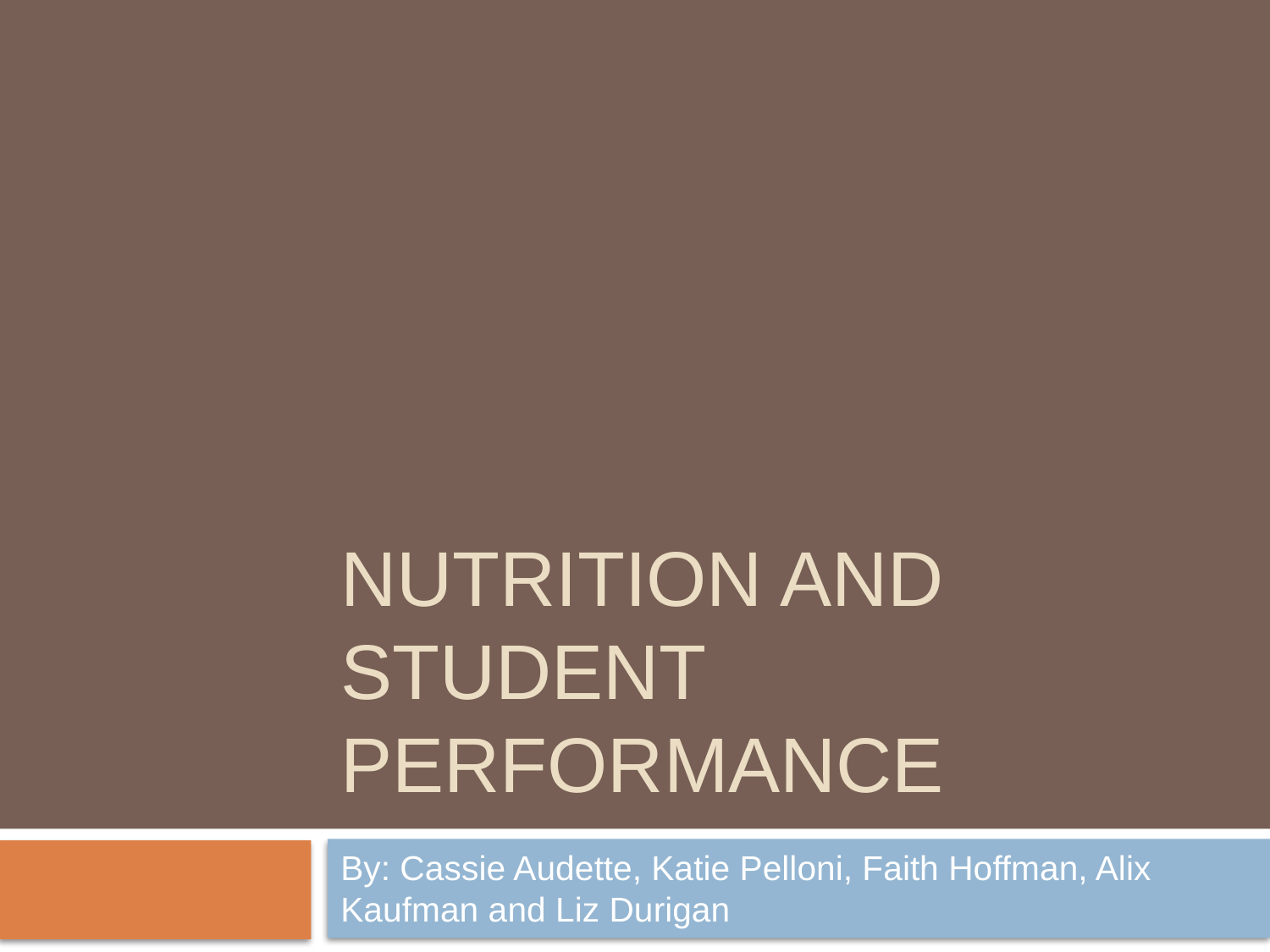

# Nutrition and student performance
By: Cassie Audette, Katie Pelloni, Faith Hoffman, Alix Kaufman and Liz Durigan